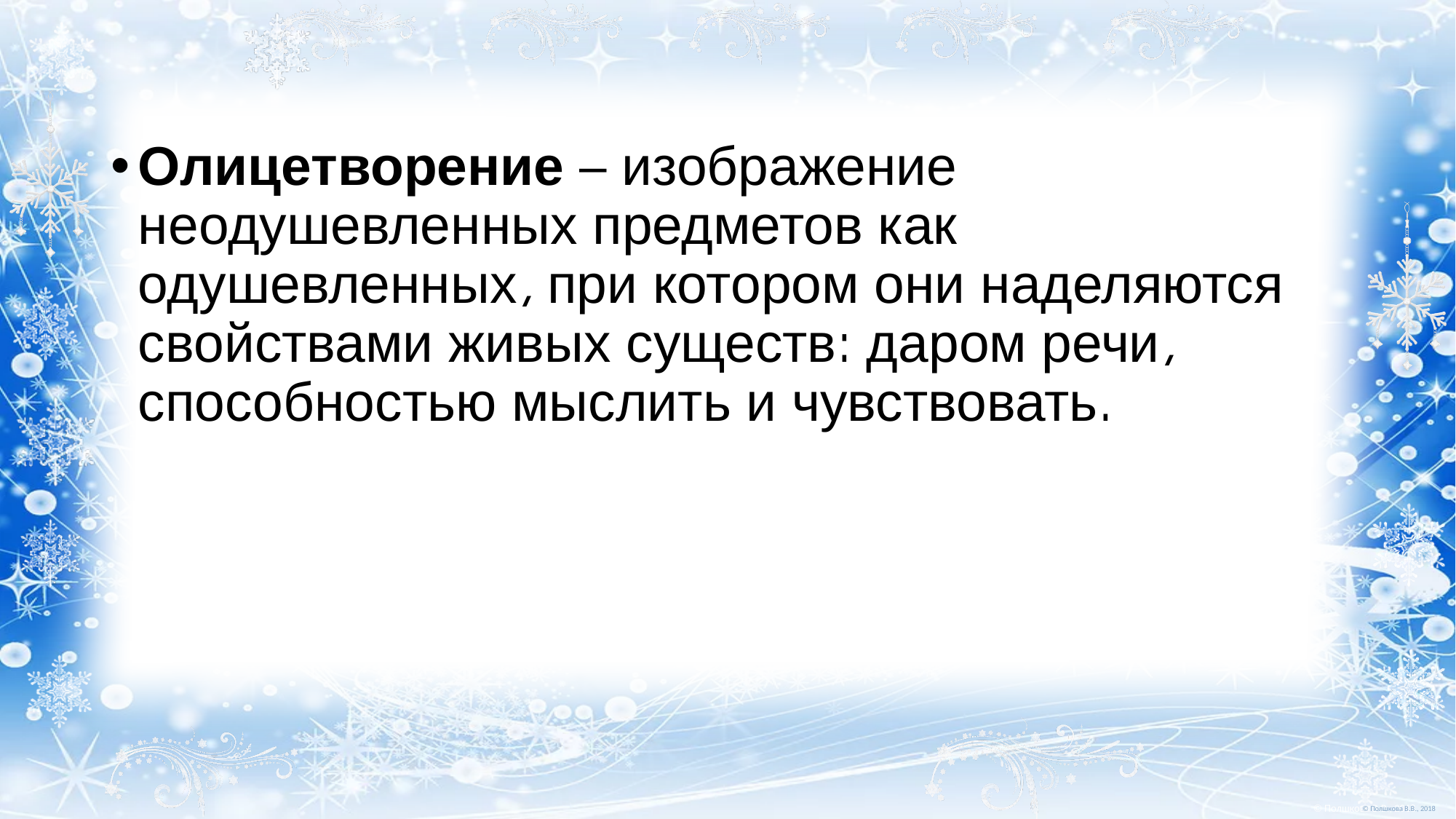

#
Олицетворение – изображение неодушевленных предметов как одушевленных, при котором они наделяются свойствами живых существ: даром речи, способностью мыслить и чувствовать.